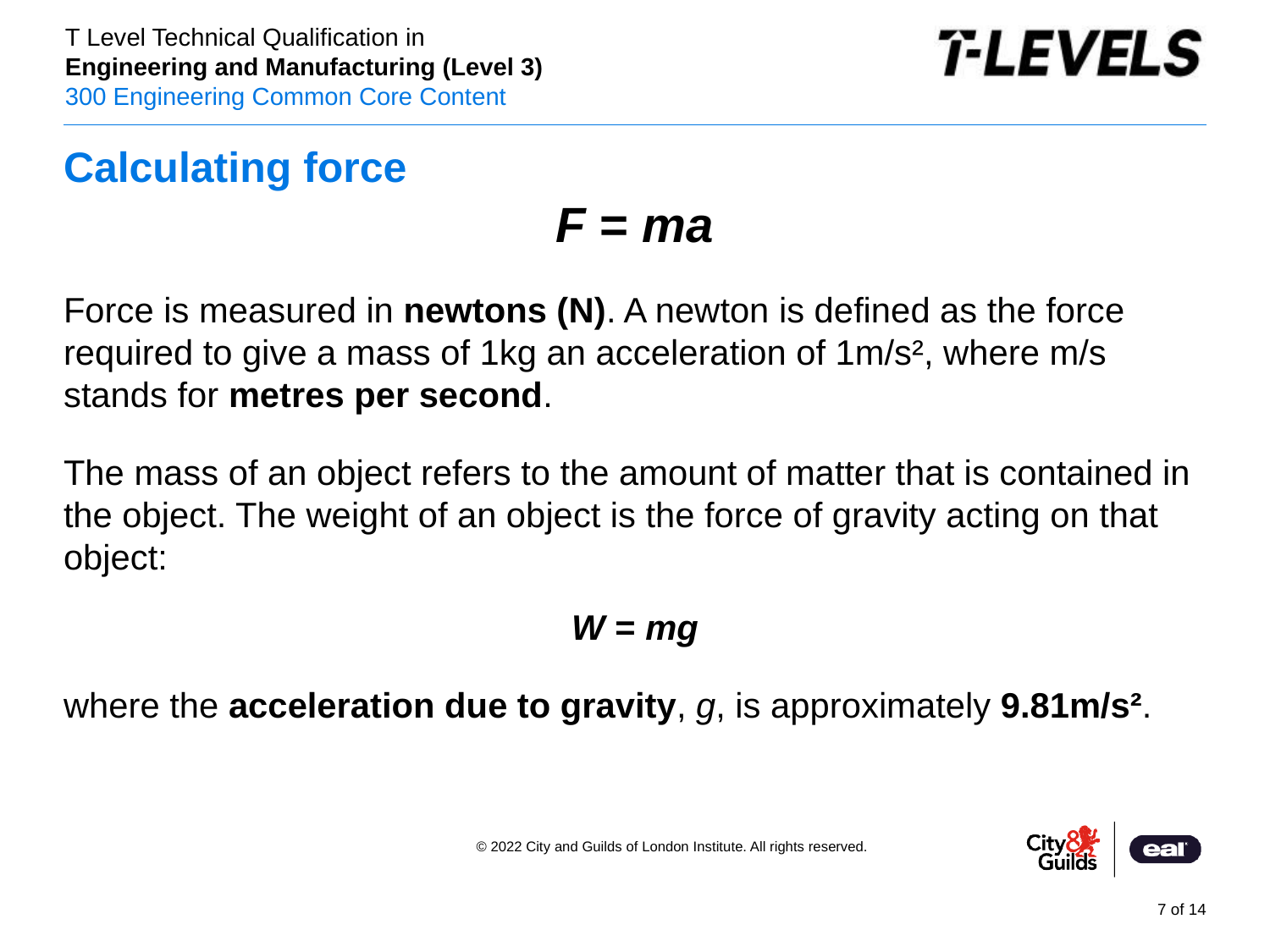

# Calculating force
F = ma
Force is measured in newtons (N). A newton is defined as the force required to give a mass of 1kg an acceleration of 1m/s², where m/s stands for metres per second.
The mass of an object refers to the amount of matter that is contained in the object. The weight of an object is the force of gravity acting on that object:
W = mg
where the acceleration due to gravity, g, is approximately 9.81m/s².